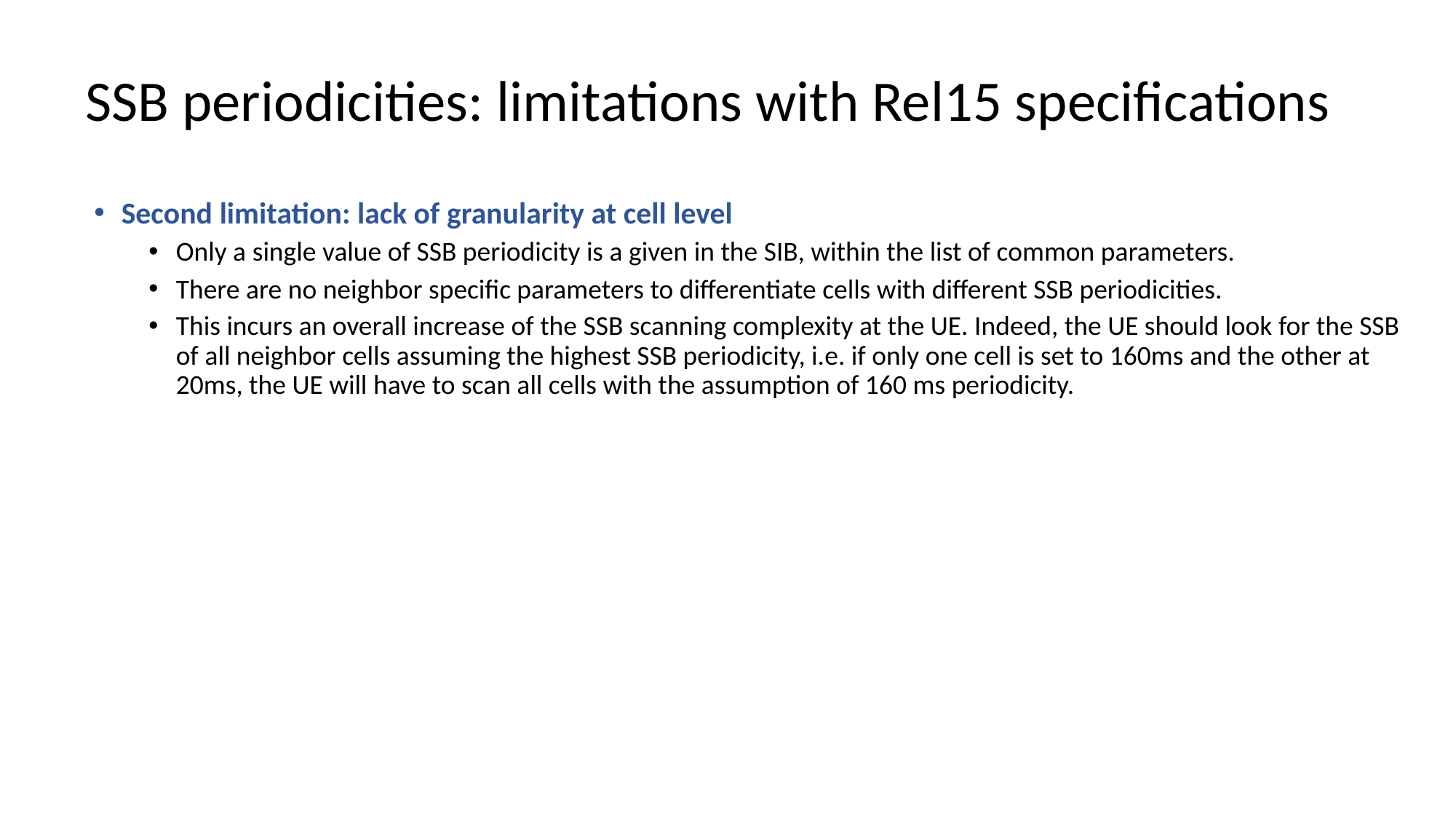

# SSB periodicities: limitations with Rel15 specifications
Second limitation: lack of granularity at cell level
Only a single value of SSB periodicity is a given in the SIB, within the list of common parameters.
There are no neighbor specific parameters to differentiate cells with different SSB periodicities.
This incurs an overall increase of the SSB scanning complexity at the UE. Indeed, the UE should look for the SSB of all neighbor cells assuming the highest SSB periodicity, i.e. if only one cell is set to 160ms and the other at 20ms, the UE will have to scan all cells with the assumption of 160 ms periodicity.